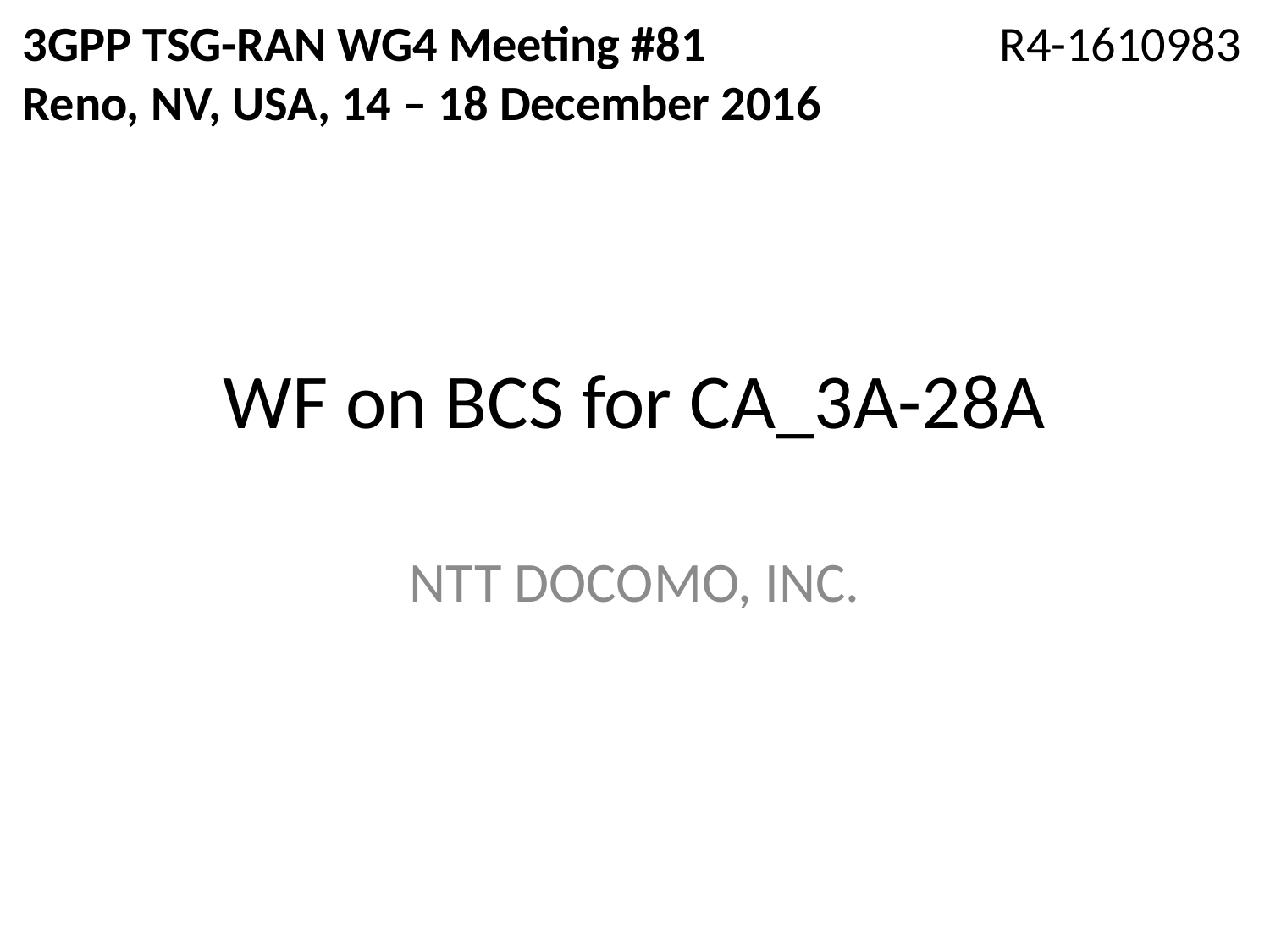

3GPP TSG-RAN WG4 Meeting #81
Reno, NV, USA, 14 – 18 December 2016
R4-1610983
# WF on BCS for CA_3A-28A
NTT DOCOMO, INC.